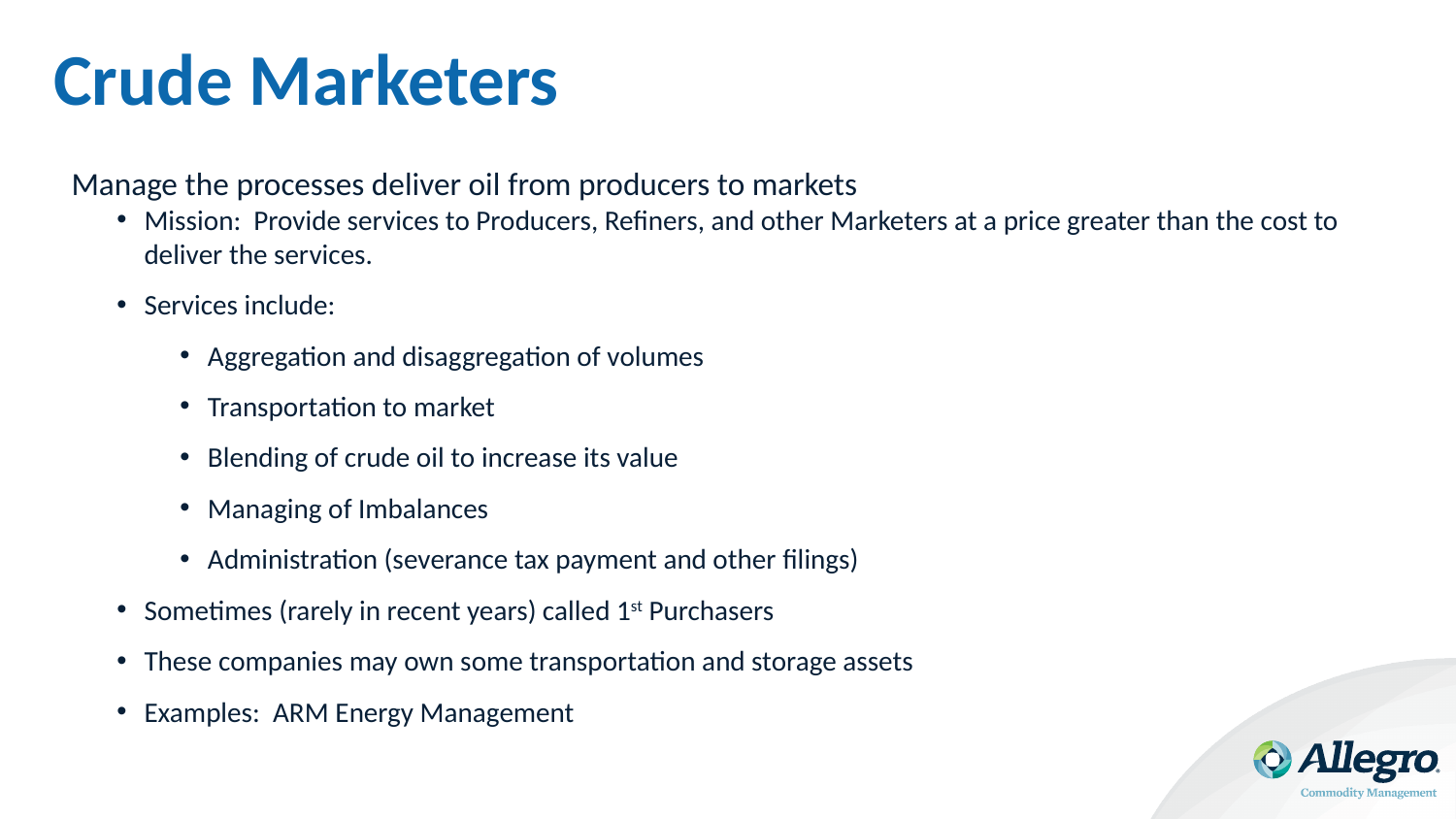

# Crude Marketers
Manage the processes deliver oil from producers to markets
Mission:  Provide services to Producers, Refiners, and other Marketers at a price greater than the cost to deliver the services.
Services include:
Aggregation and disaggregation of volumes
Transportation to market
Blending of crude oil to increase its value
Managing of Imbalances
Administration (severance tax payment and other filings)
Sometimes (rarely in recent years) called 1st Purchasers
These companies may own some transportation and storage assets
Examples:  ARM Energy Management